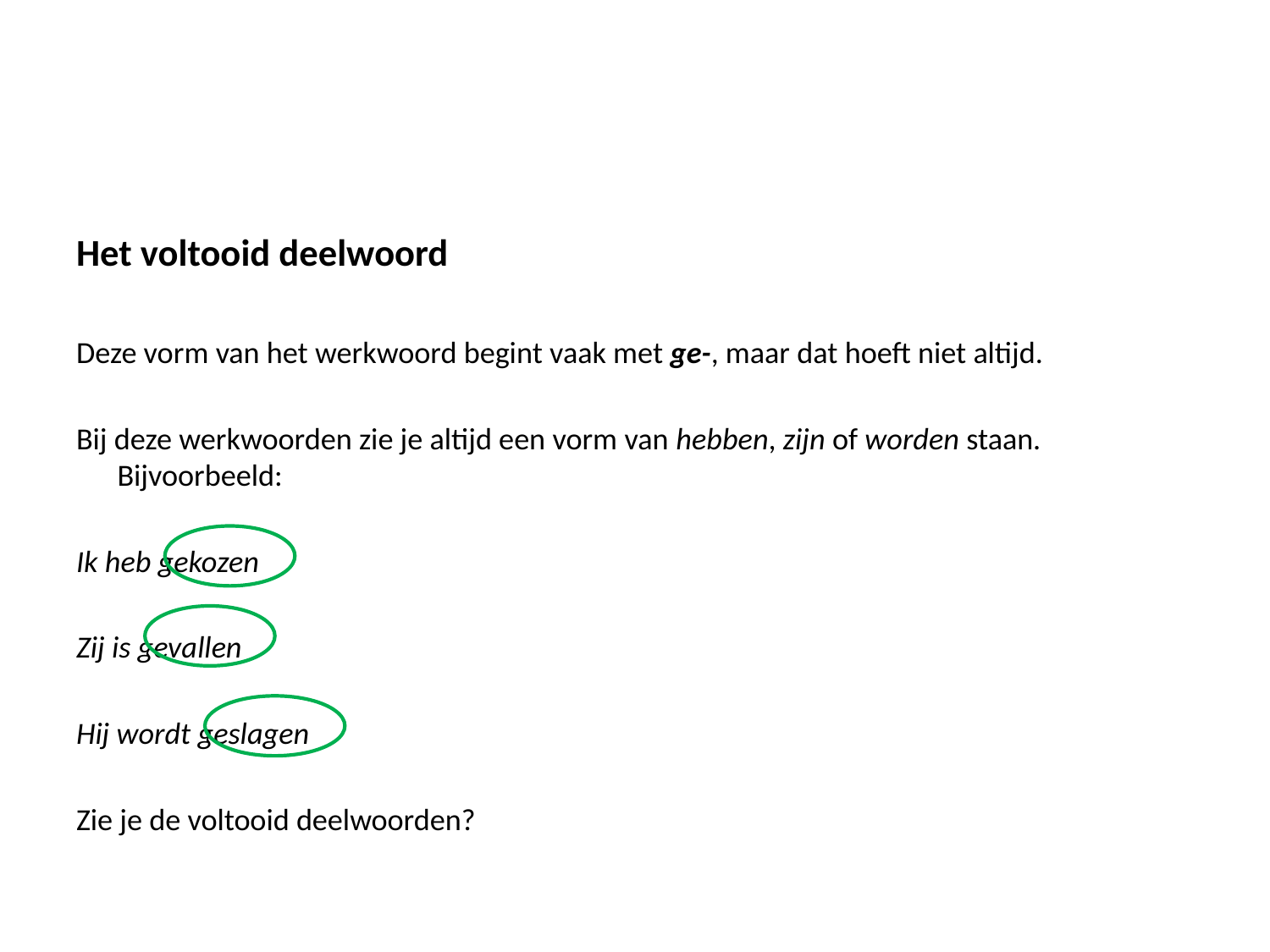

#
Het voltooid deelwoord

Deze vorm van het werkwoord begint vaak met ge-, maar dat hoeft niet altijd.

Bij deze werkwoorden zie je altijd een vorm van hebben, zijn of worden staan. Bijvoorbeeld:

Ik heb gekozen

Zij is gevallen

Hij wordt geslagen

Zie je de voltooid deelwoorden?